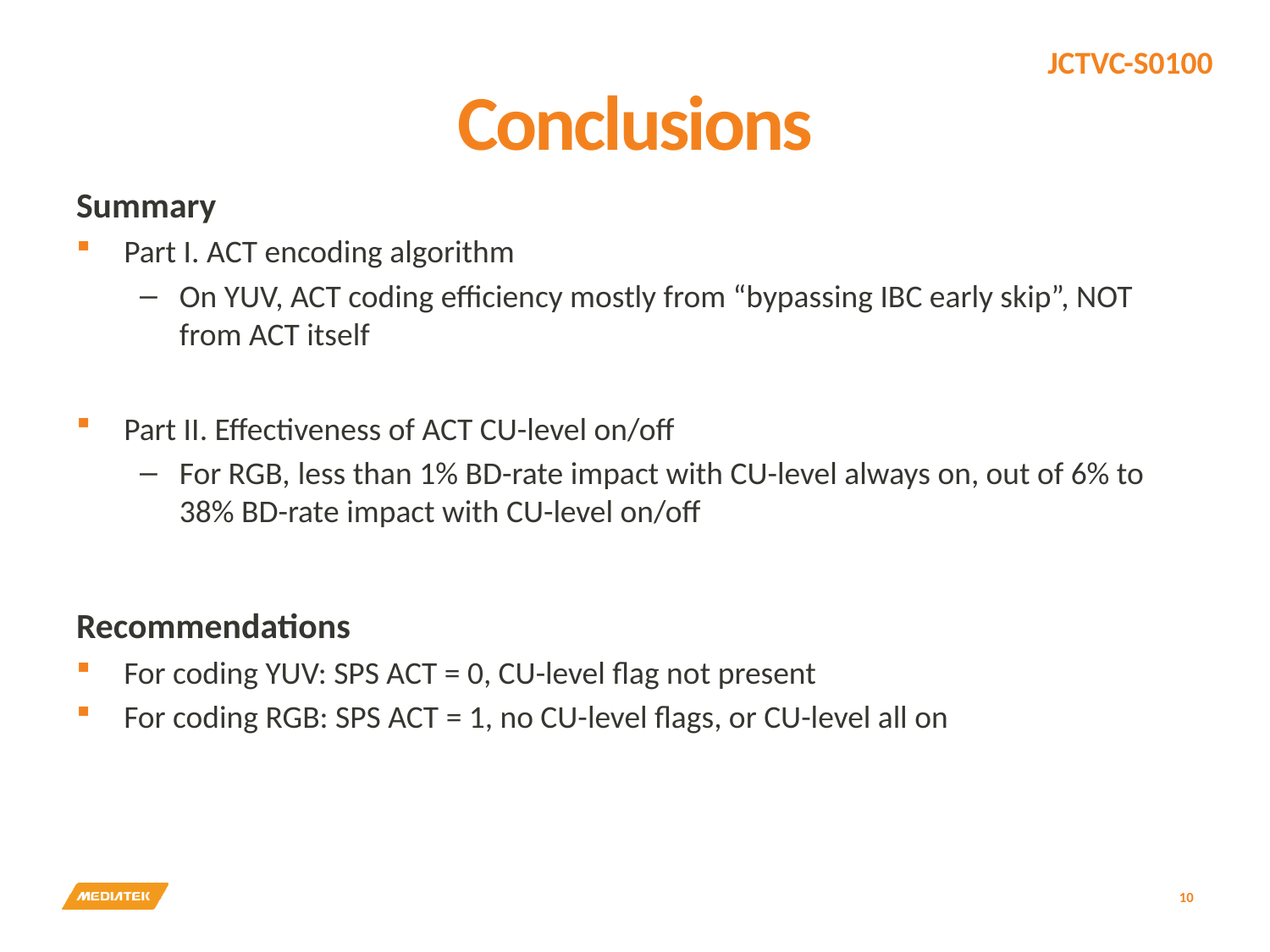

# Conclusions
Summary
Part I. ACT encoding algorithm
On YUV, ACT coding efficiency mostly from “bypassing IBC early skip”, NOT from ACT itself

Part II. Effectiveness of ACT CU-level on/off
For RGB, less than 1% BD-rate impact with CU-level always on, out of 6% to 38% BD-rate impact with CU-level on/off

Recommendations
For coding YUV: SPS ACT = 0, CU-level flag not present
For coding RGB: SPS ACT = 1, no CU-level flags, or CU-level all on

10